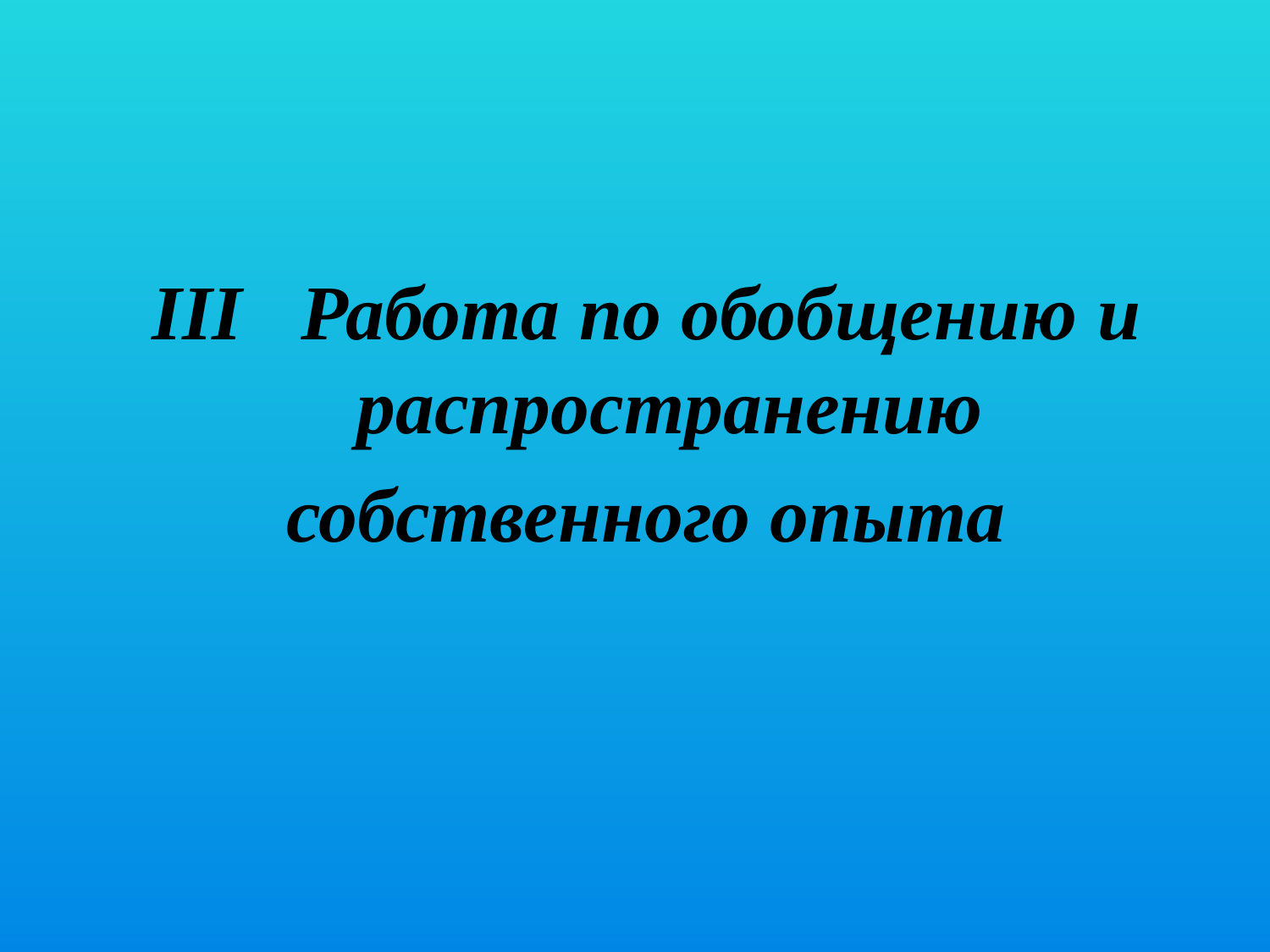

III   Работа по обобщению и распространению
собственного опыта